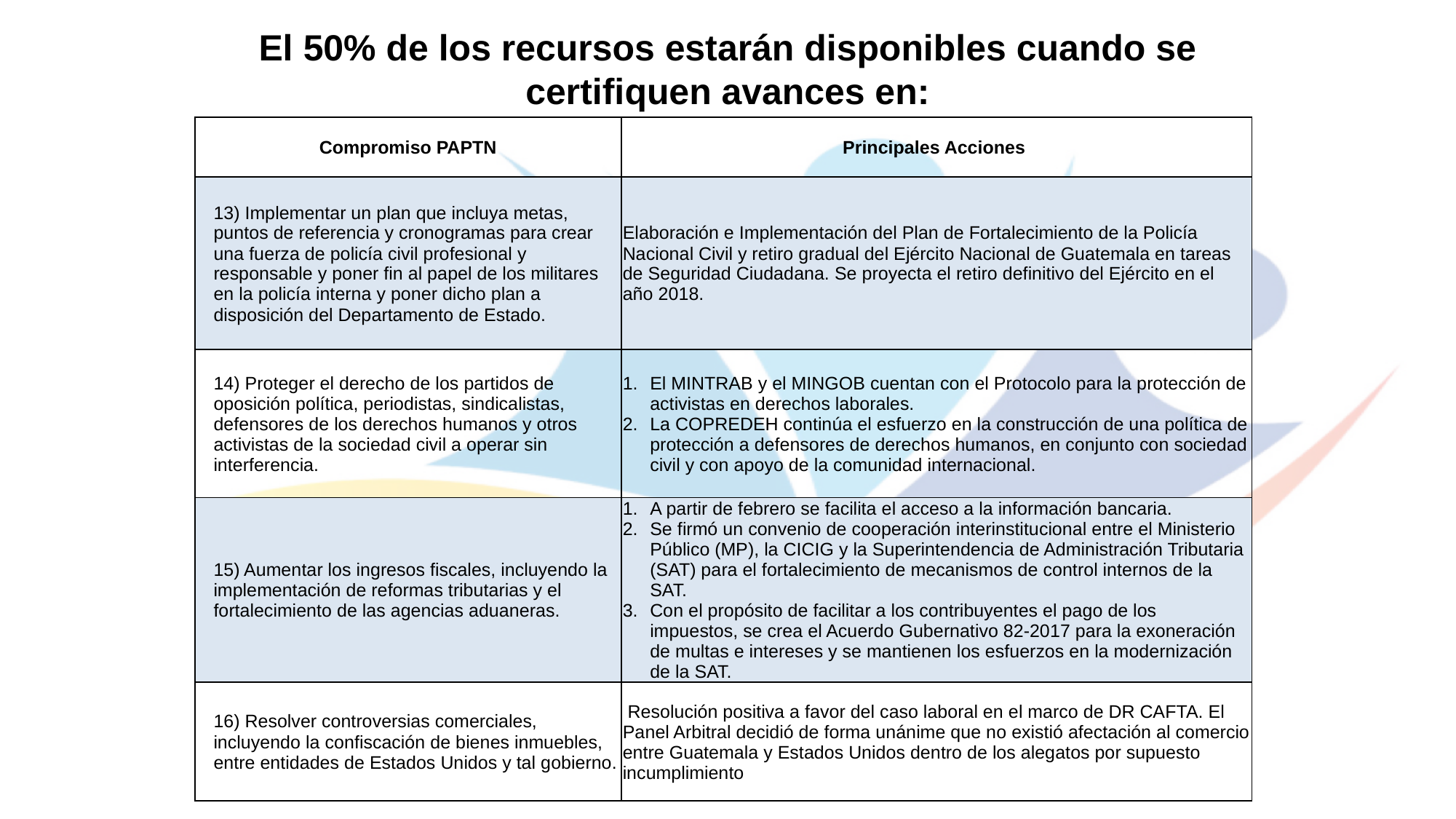

# El 50% de los recursos estarán disponibles cuando se certifiquen avances en:
| Compromiso PAPTN | Principales Acciones |
| --- | --- |
| 13) Implementar un plan que incluya metas, puntos de referencia y cronogramas para crear una fuerza de policía civil profesional y responsable y poner fin al papel de los militares en la policía interna y poner dicho plan a disposición del Departamento de Estado. | Elaboración e Implementación del Plan de Fortalecimiento de la Policía Nacional Civil y retiro gradual del Ejército Nacional de Guatemala en tareas de Seguridad Ciudadana. Se proyecta el retiro definitivo del Ejército en el año 2018. |
| 14) Proteger el derecho de los partidos de oposición política, periodistas, sindicalistas, defensores de los derechos humanos y otros activistas de la sociedad civil a operar sin interferencia. | El MINTRAB y el MINGOB cuentan con el Protocolo para la protección de activistas en derechos laborales. La COPREDEH continúa el esfuerzo en la construcción de una política de protección a defensores de derechos humanos, en conjunto con sociedad civil y con apoyo de la comunidad internacional. |
| 15) Aumentar los ingresos fiscales, incluyendo la implementación de reformas tributarias y el fortalecimiento de las agencias aduaneras. | A partir de febrero se facilita el acceso a la información bancaria. Se firmó un convenio de cooperación interinstitucional entre el Ministerio Público (MP), la CICIG y la Superintendencia de Administración Tributaria (SAT) para el fortalecimiento de mecanismos de control internos de la SAT. Con el propósito de facilitar a los contribuyentes el pago de los impuestos, se crea el Acuerdo Gubernativo 82-2017 para la exoneración de multas e intereses y se mantienen los esfuerzos en la modernización de la SAT. |
| 16) Resolver controversias comerciales, incluyendo la confiscación de bienes inmuebles, entre entidades de Estados Unidos y tal gobierno. | Resolución positiva a favor del caso laboral en el marco de DR CAFTA. El Panel Arbitral decidió de forma unánime que no existió afectación al comercio entre Guatemala y Estados Unidos dentro de los alegatos por supuesto incumplimiento |